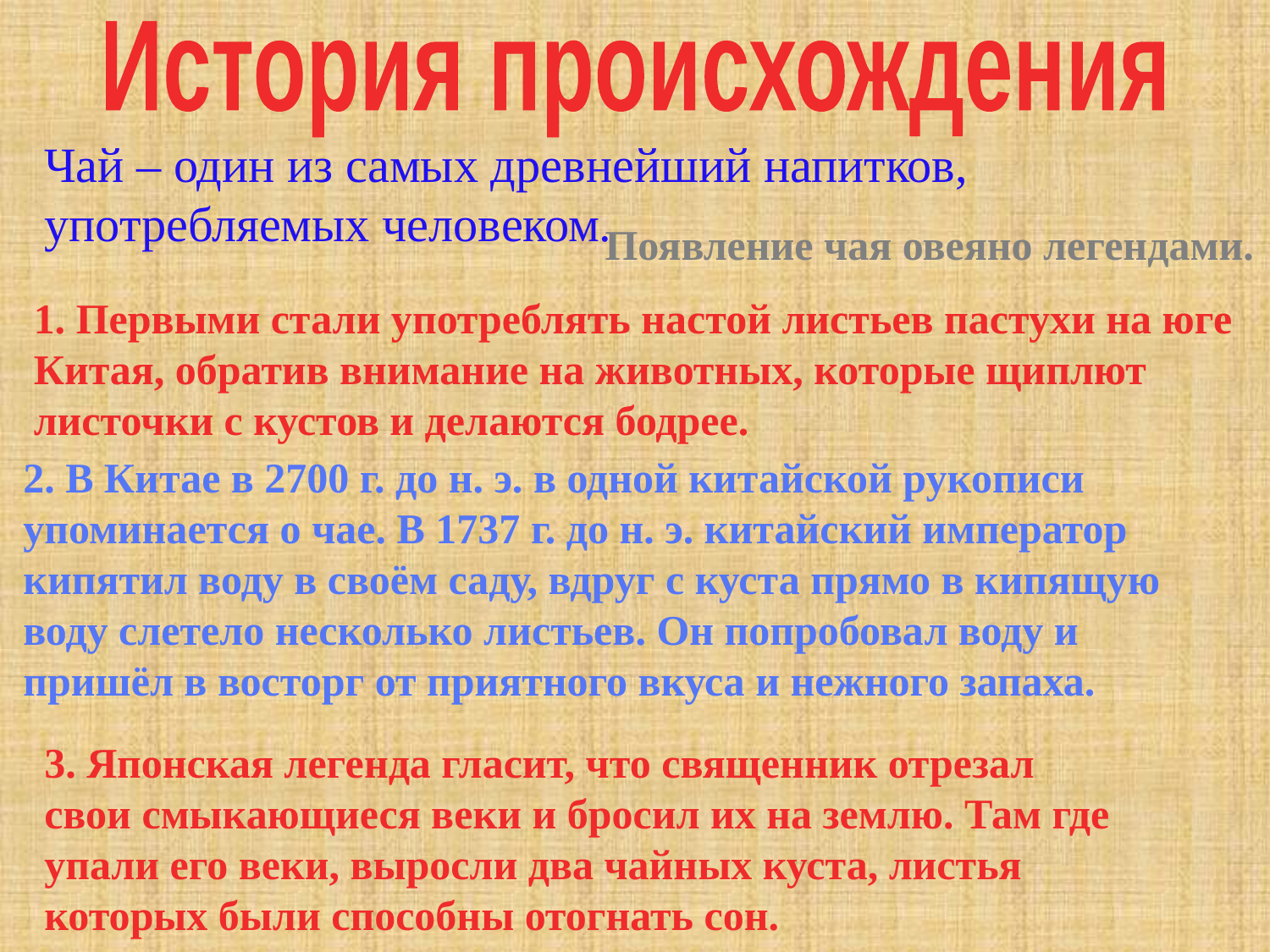

История происхождения
Чай – один из самых древнейший напитков, употребляемых человеком.
Появление чая овеяно легендами.

1. Первыми стали употреблять настой листьев пастухи на юге Китая, обратив внимание на животных, которые щиплют листочки с кустов и делаются бодрее.
2. В Китае в 2700 г. до н. э. в одной китайской рукописи упоминается о чае. В 1737 г. до н. э. китайский император кипятил воду в своём саду, вдруг с куста прямо в кипящую воду слетело несколько листьев. Он попробовал воду и пришёл в восторг от приятного вкуса и нежного запаха.
3. Японская легенда гласит, что священник отрезал свои смыкающиеся веки и бросил их на землю. Там где упали его веки, выросли два чайных куста, листья которых были способны отогнать сон.
www.sliderpoint.org